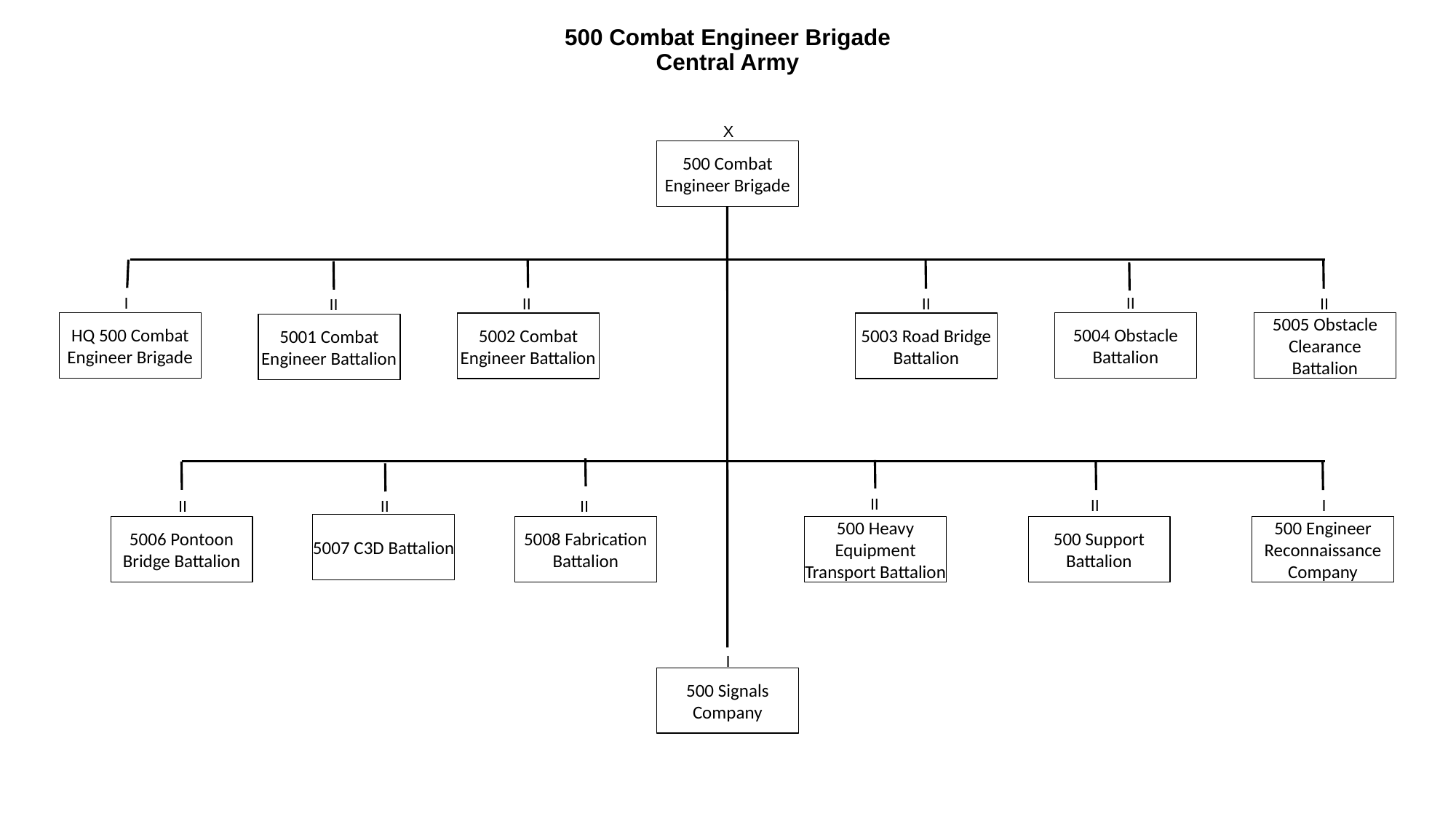

# 500 Combat Engineer Brigade Central Army
X
500 Combat Engineer Brigade
I
II
II
II
II
II
HQ 500 Combat Engineer Brigade
5004 Obstacle Battalion
5005 Obstacle Clearance Battalion
5002 Combat Engineer Battalion
5003 Road Bridge Battalion
5001 Combat Engineer Battalion
II
II
I
II
II
II
5007 C3D Battalion
5006 Pontoon Bridge Battalion
5008 Fabrication Battalion
500 Heavy Equipment Transport Battalion
500 Support Battalion
500 Engineer Reconnaissance Company
I
500 Signals Company